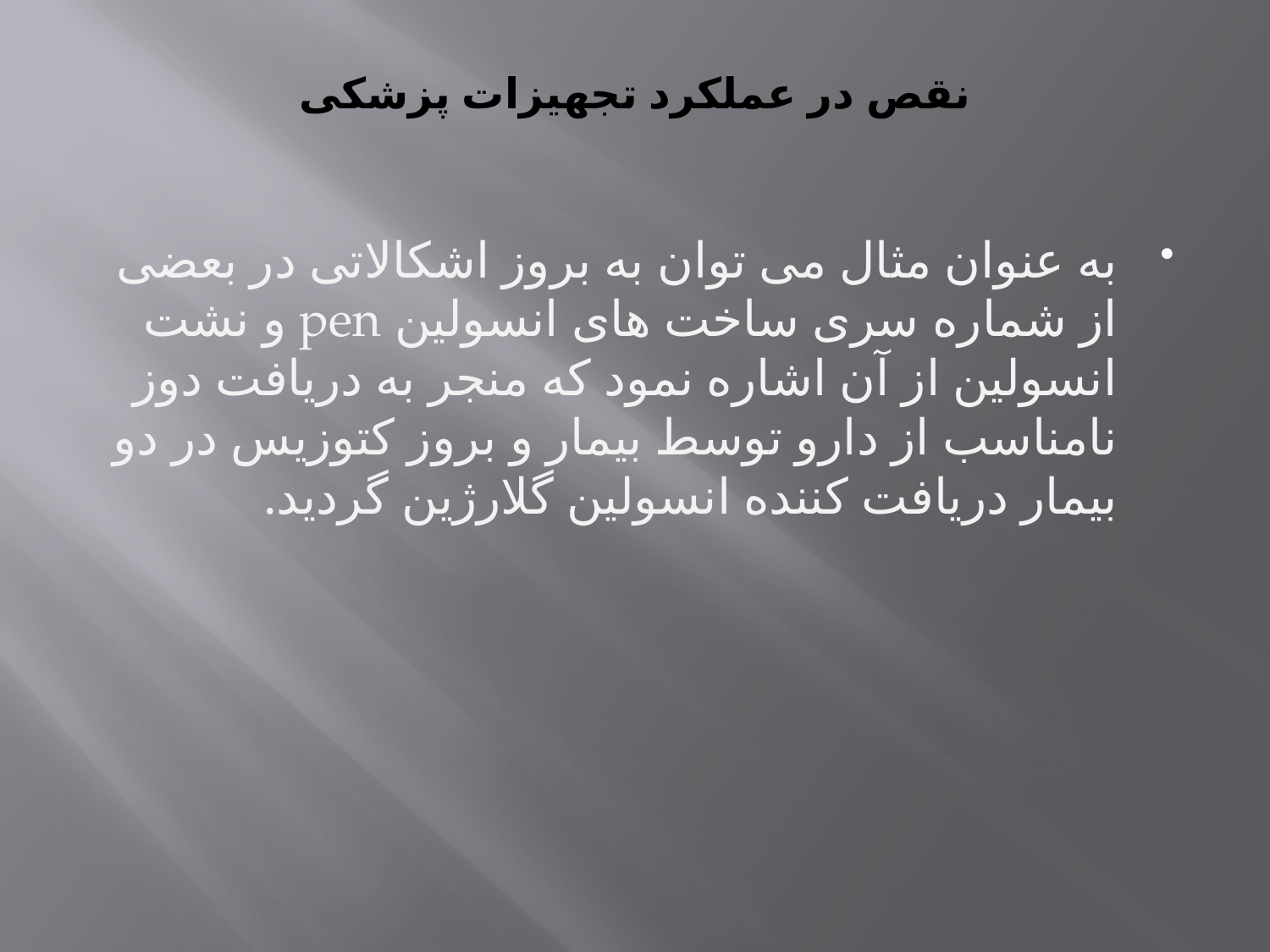

# نقص در عملکرد تجهیزات پزشکی
به عنوان مثال می توان به بروز اشکالاتی در بعضی از شماره سری ساخت های انسولین pen و نشت انسولین از آن اشاره نمود که منجر به دریافت دوز نامناسب از دارو توسط بیمار و بروز کتوزیس در دو بیمار دریافت کننده انسولین گلارژین گردید.